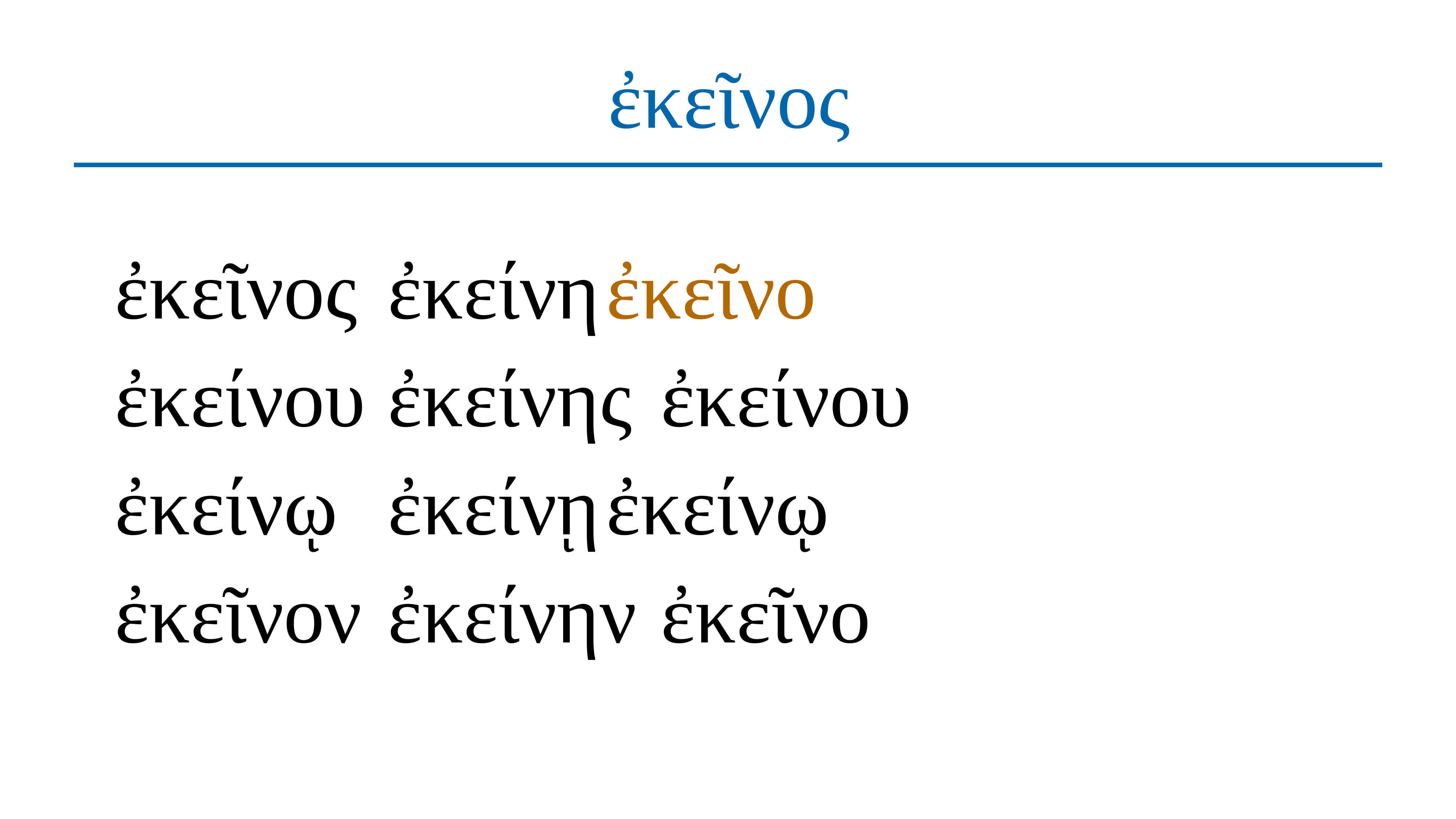

# ἐκεῖνος
ἐκεῖνος	ἐκείνη	ἐκεῖνο
ἐκείνου	ἐκείνης	ἐκείνου
ἐκείνῳ	ἐκείνῃ	ἐκείνῳ
ἐκεῖνον	ἐκείνην	ἐκεῖνο